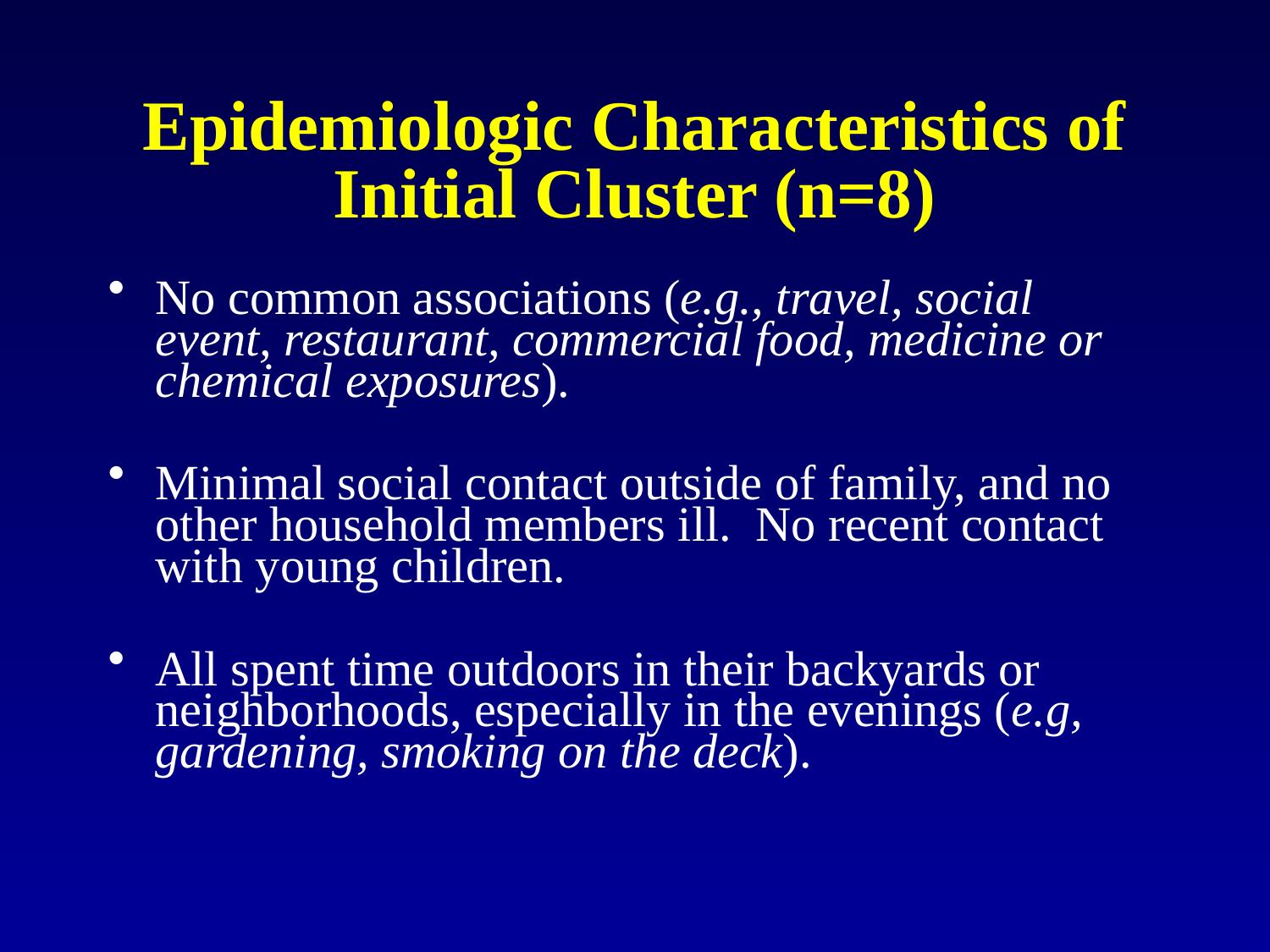

# Epidemiologic Characteristics of Initial Cluster (n=8)
No common associations (e.g., travel, social event, restaurant, commercial food, medicine or chemical exposures).

Minimal social contact outside of family, and no other household members ill.  No recent contact with young children.

All spent time outdoors in their backyards or neighborhoods, especially in the evenings (e.g, gardening, smoking on the deck).